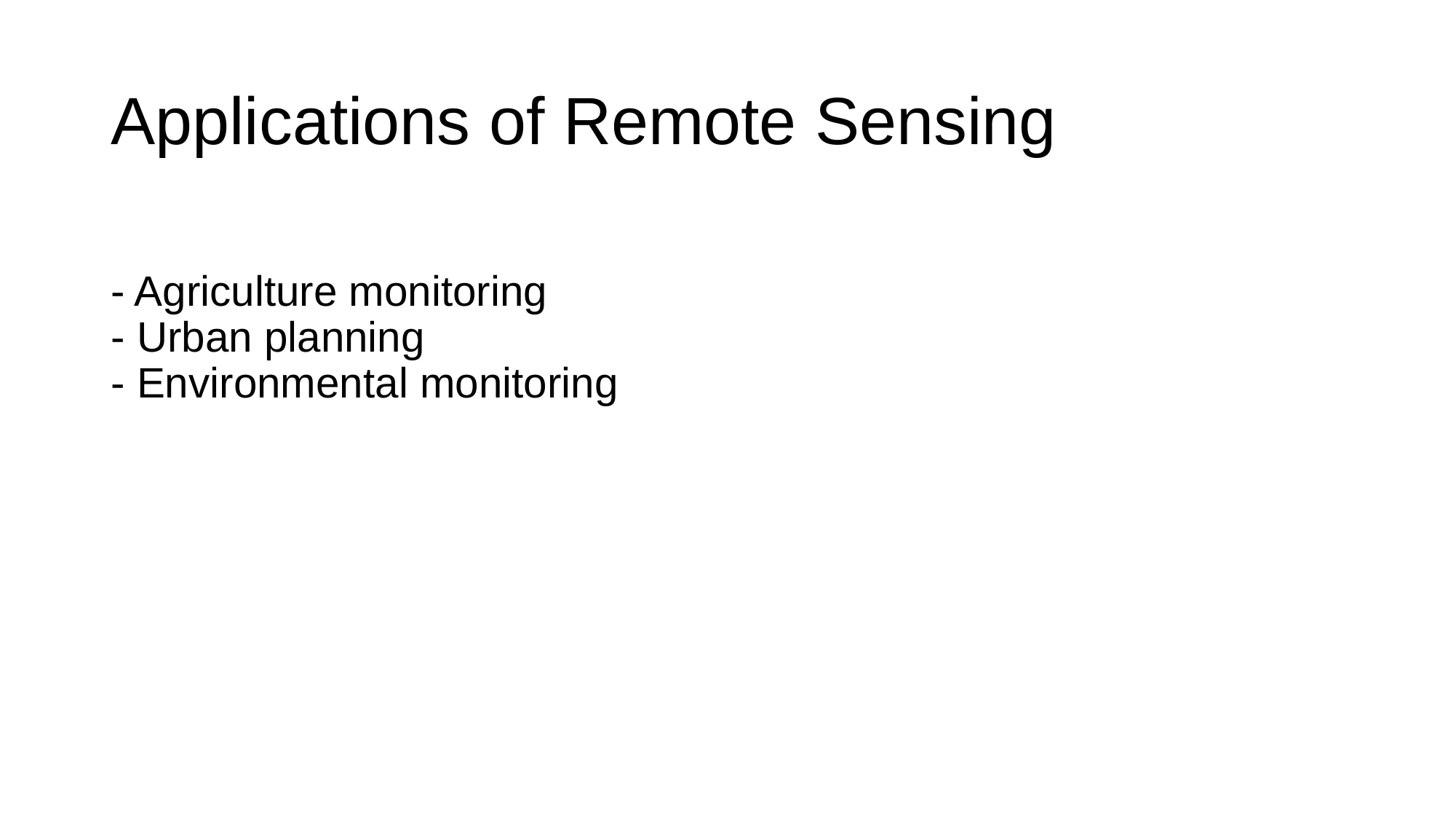

# Applications of Remote Sensing
- Agriculture monitoring
- Urban planning
- Environmental monitoring